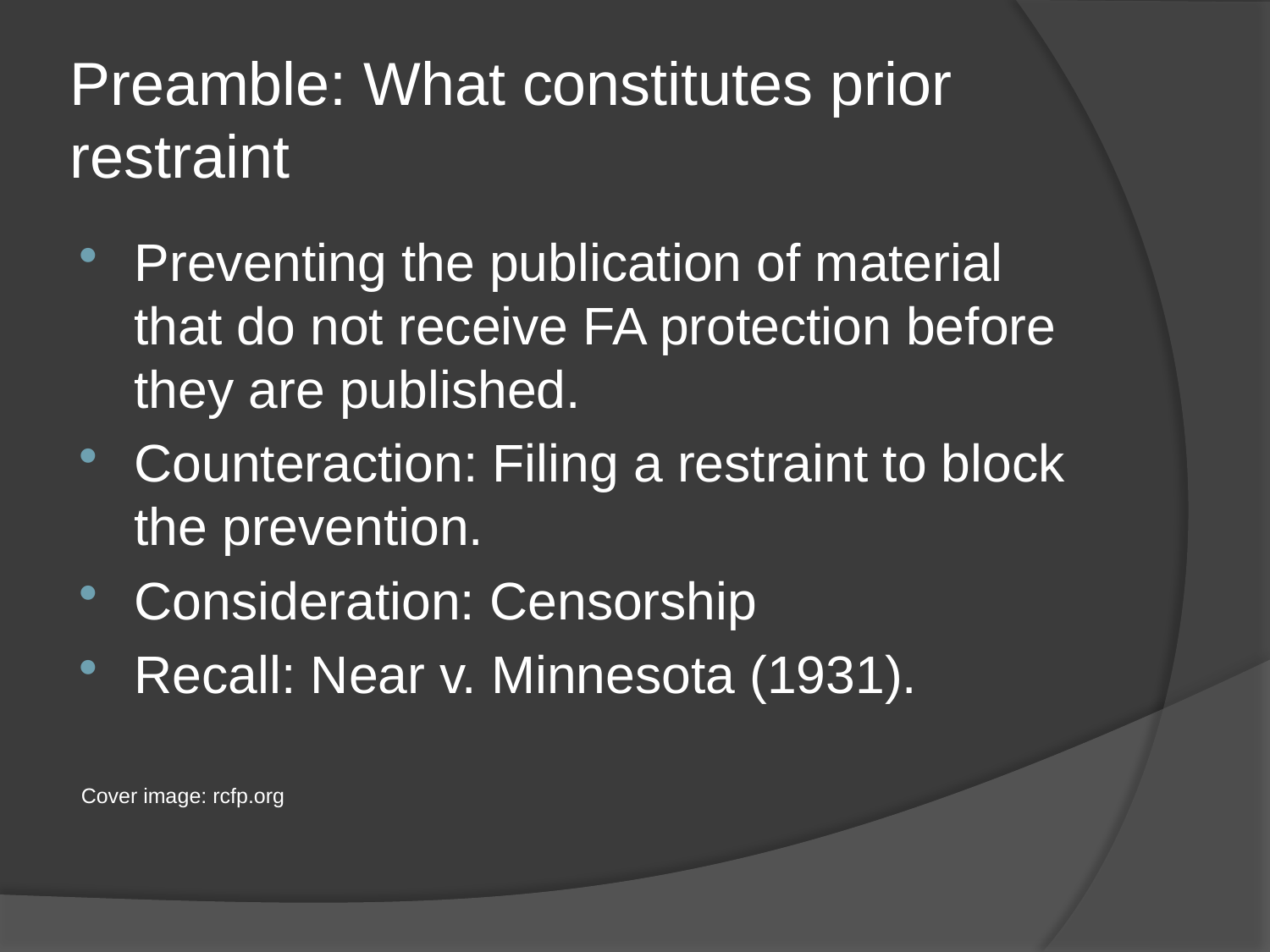

# Preamble: What constitutes prior restraint
Preventing the publication of material that do not receive FA protection before they are published.
Counteraction: Filing a restraint to block the prevention.
Consideration: Censorship
Recall: Near v. Minnesota (1931).

Cover image: rcfp.org